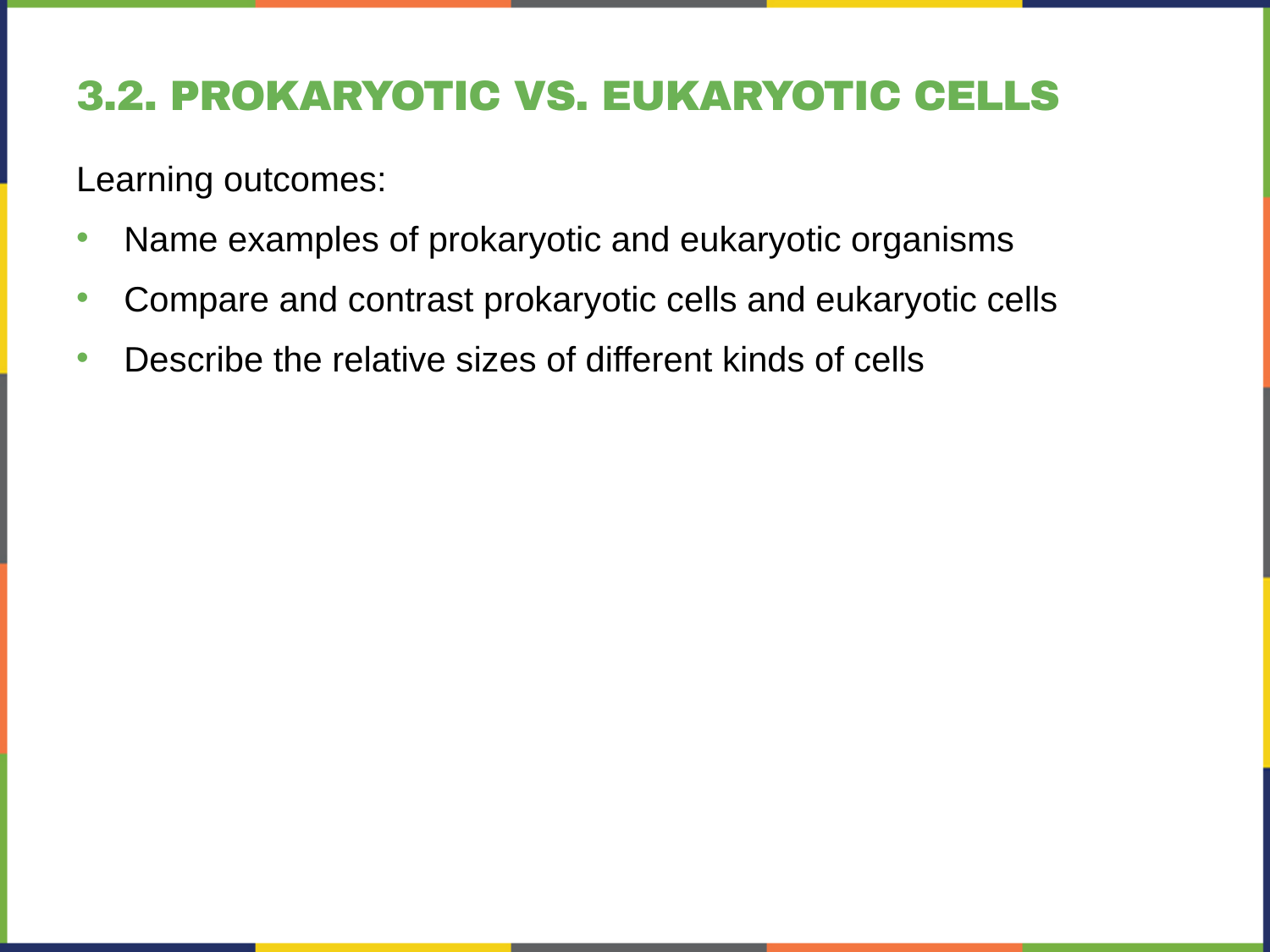

# 3.2. prokaryotic vs. eukaryotic cells
Learning outcomes:
Name examples of prokaryotic and eukaryotic organisms
Compare and contrast prokaryotic cells and eukaryotic cells
Describe the relative sizes of different kinds of cells